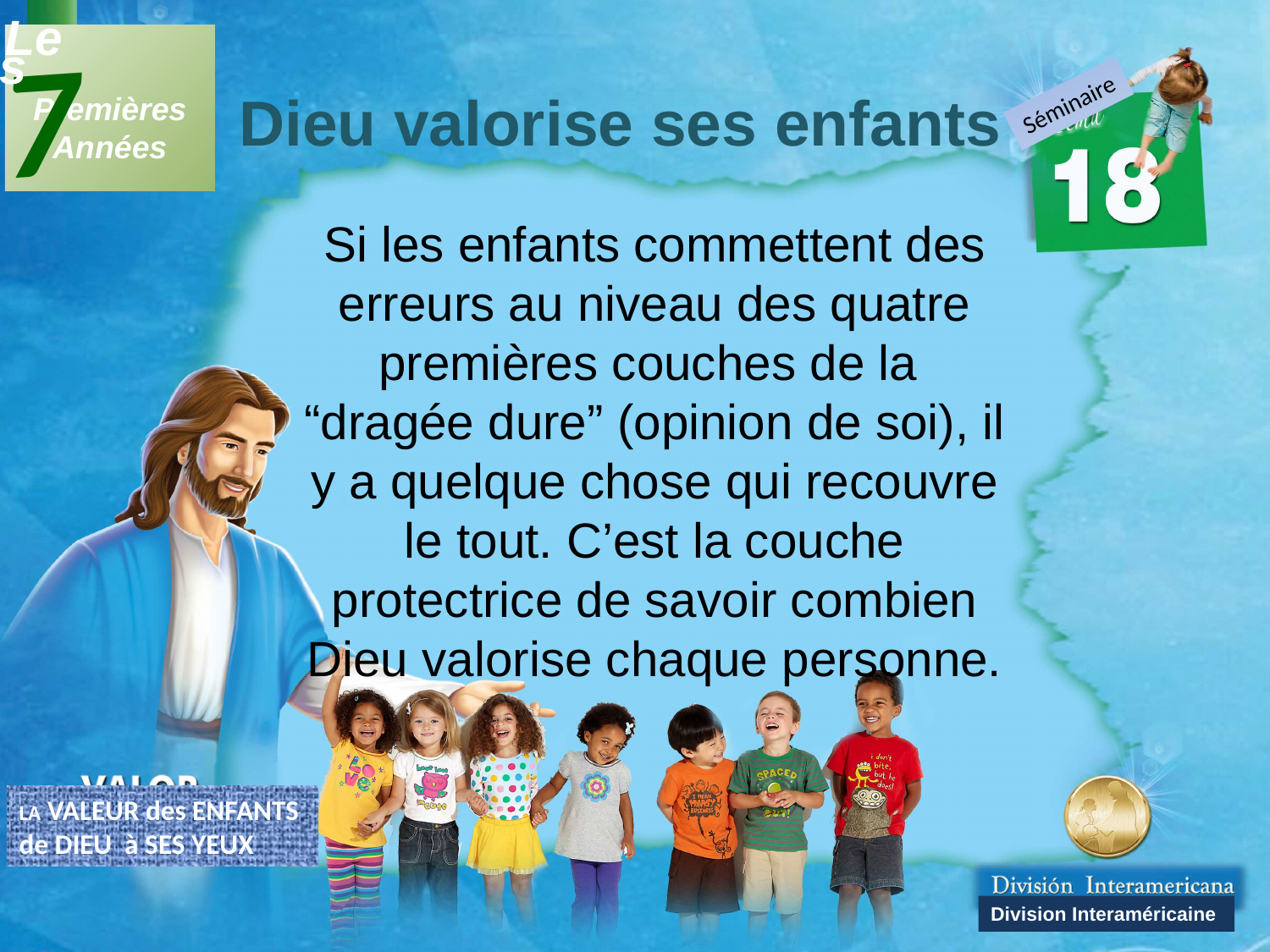

7
Les
         Premières
Années
Dieu valorise ses enfants
Séminaire
Si les enfants commettent des erreurs au niveau des quatre premières couches de la  “dragée dure” (opinion de soi), il y a quelque chose qui recouvre le tout. C’est la couche protectrice de savoir combien Dieu valorise chaque personne.
LA VALEUR des ENFANTS
de DIEU  à SES YEUX
Division Interaméricaine